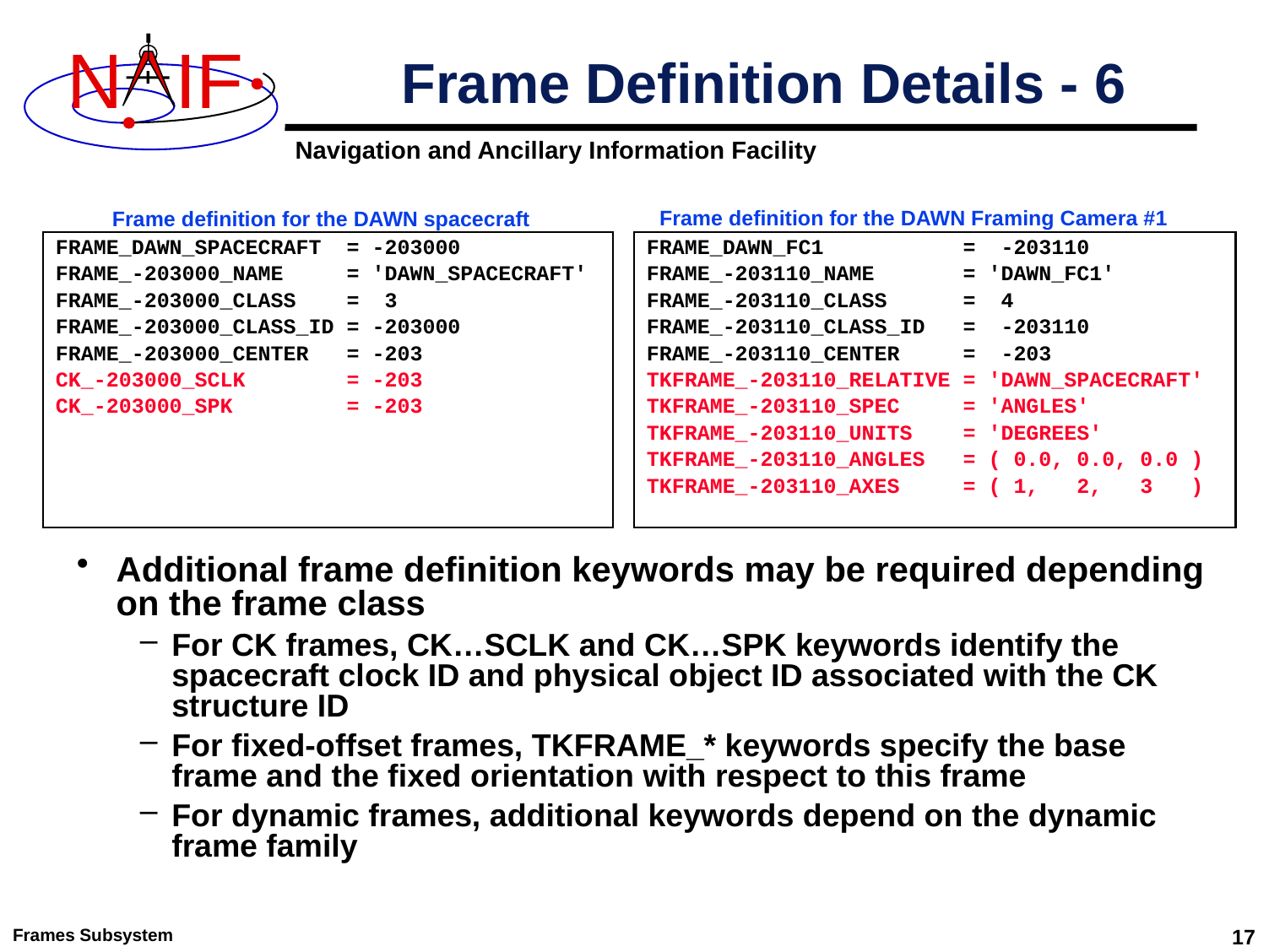

# Frame Definition Details - 6
Frame definition for the DAWN Framing Camera #1
Frame definition for the DAWN spacecraft
FRAME_DAWN_SPACECRAFT  = -203000
FRAME_-203000_NAME     = 'DAWN_SPACECRAFT'
FRAME_-203000_CLASS    =  3
FRAME_-203000_CLASS_ID = -203000
FRAME_-203000_CENTER   = -203
CK_-203000_SCLK        = -203
CK_-203000_SPK         = -203
FRAME_DAWN_FC1           =  -203110
FRAME_-203110_NAME       = 'DAWN_FC1'
FRAME_-203110_CLASS      =  4
FRAME_-203110_CLASS_ID   =  -203110
FRAME_-203110_CENTER     =  -203
TKFRAME_-203110_RELATIVE = 'DAWN_SPACECRAFT'
TKFRAME_-203110_SPEC     = 'ANGLES'
TKFRAME_-203110_UNITS    = 'DEGREES'
TKFRAME_-203110_ANGLES   = ( 0.0, 0.0, 0.0 )
TKFRAME_-203110_AXES     = ( 1,   2,   3   )
Additional frame definition keywords may be required depending on the frame class
For CK frames, CK…SCLK and CK…SPK keywords identify the spacecraft clock ID and physical object ID associated with the CK structure ID
For fixed-offset frames, TKFRAME_* keywords specify the base frame and the fixed orientation with respect to this frame
For dynamic frames, additional keywords depend on the dynamic frame family
Frames Subsystem
17